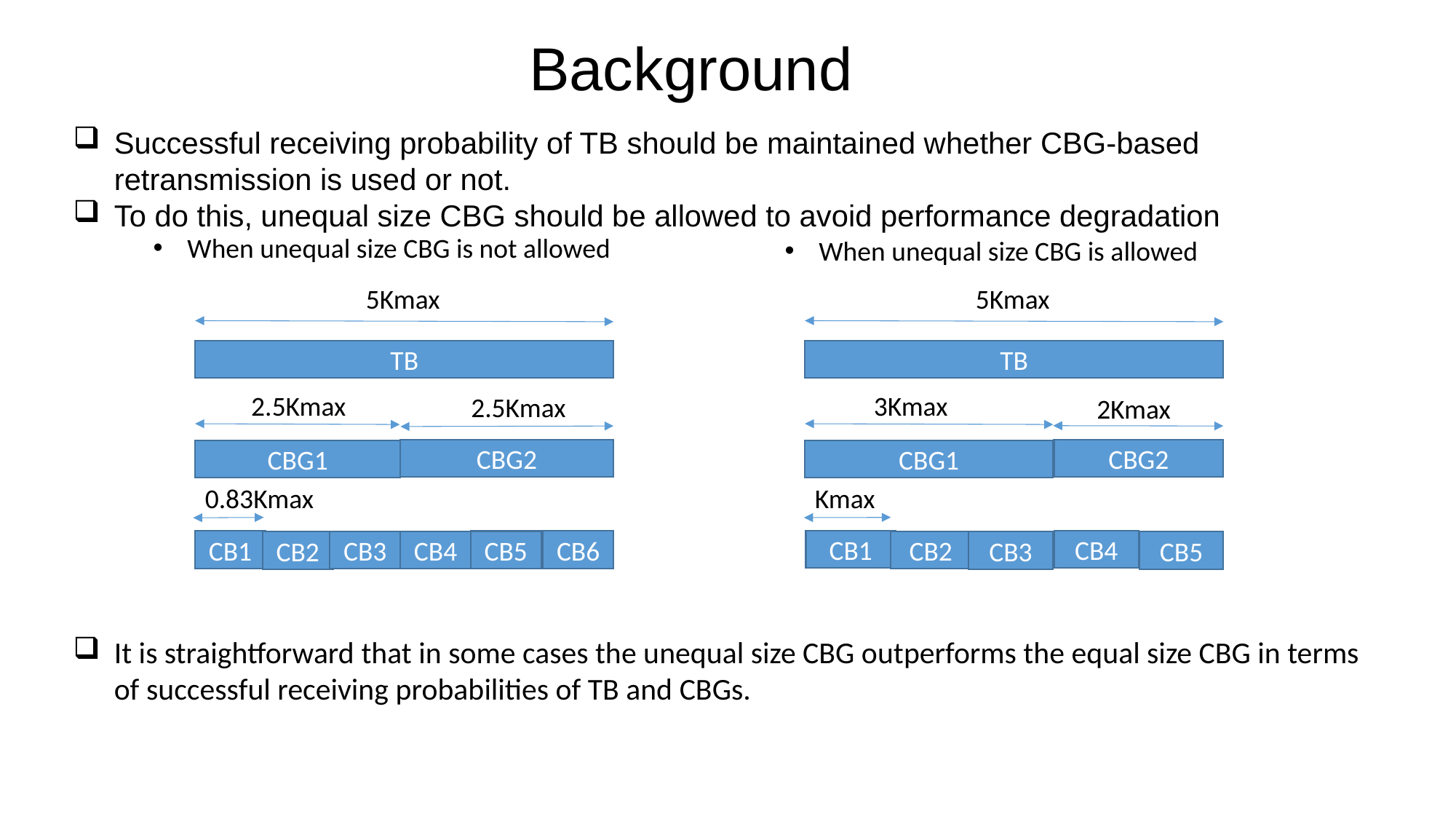

Background
Successful receiving probability of TB should be maintained whether CBG-based retransmission is used or not.
To do this, unequal size CBG should be allowed to avoid performance degradation

It is straightforward that in some cases the unequal size CBG outperforms the equal size CBG in terms of successful receiving probabilities of TB and CBGs.

When unequal size CBG is not allowed
When unequal size CBG is allowed
5Kmax
5Kmax
TB
TB
2.5Kmax
3Kmax
2.5Kmax
2Kmax
CBG2
CBG2
CBG1
CBG1
0.83Kmax
Kmax
CB4
CB1
CB1
CB6
CB5
CB4
CB3
CB2
CB3
CB2
CB5